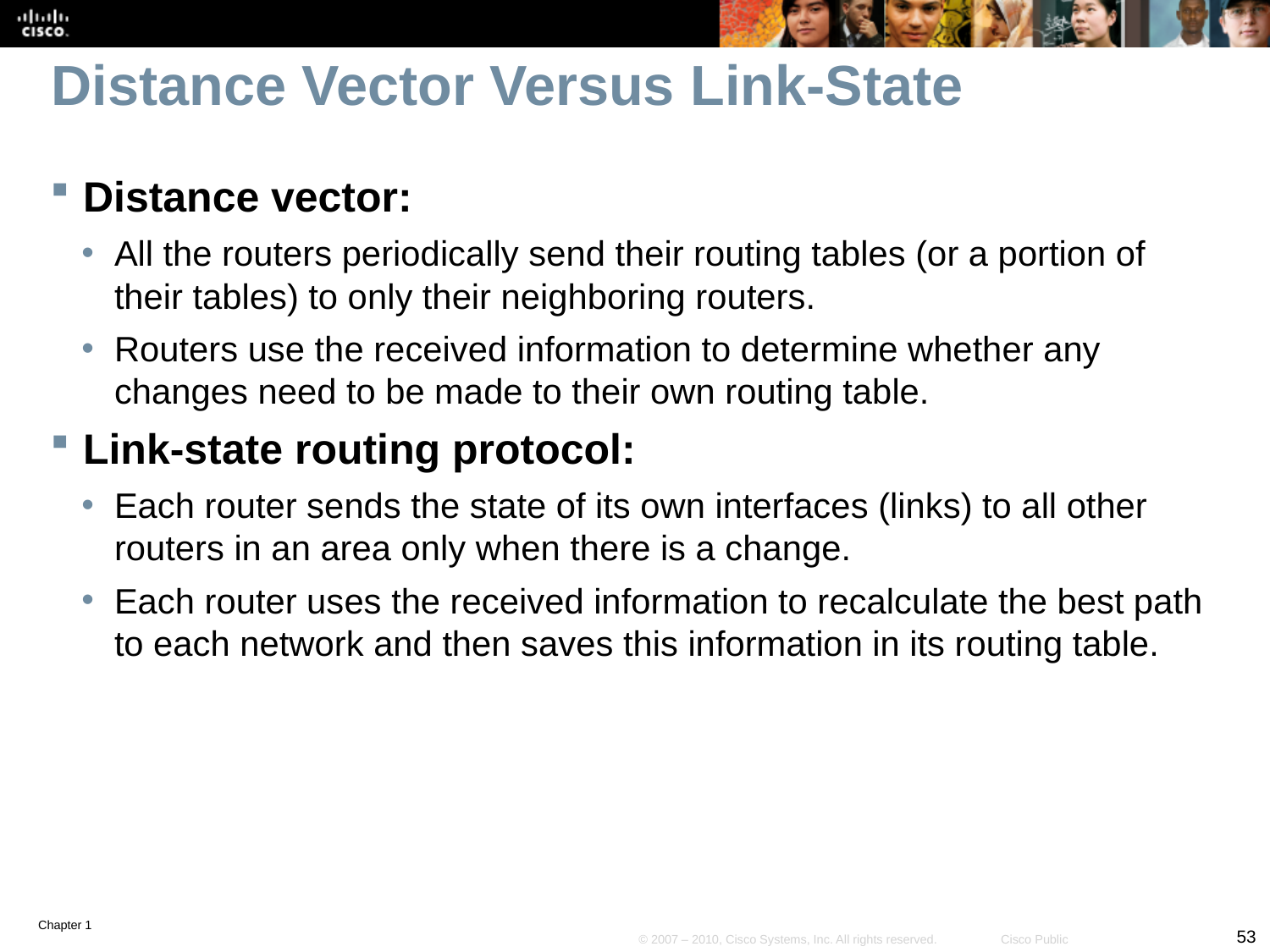

# Distance Vector Versus Link-State
Distance vector:
All the routers periodically send their routing tables (or a portion of their tables) to only their neighboring routers.
Routers use the received information to determine whether any changes need to be made to their own routing table.
Link-state routing protocol:
Each router sends the state of its own interfaces (links) to all other routers in an area only when there is a change.
Each router uses the received information to recalculate the best path to each network and then saves this information in its routing table.